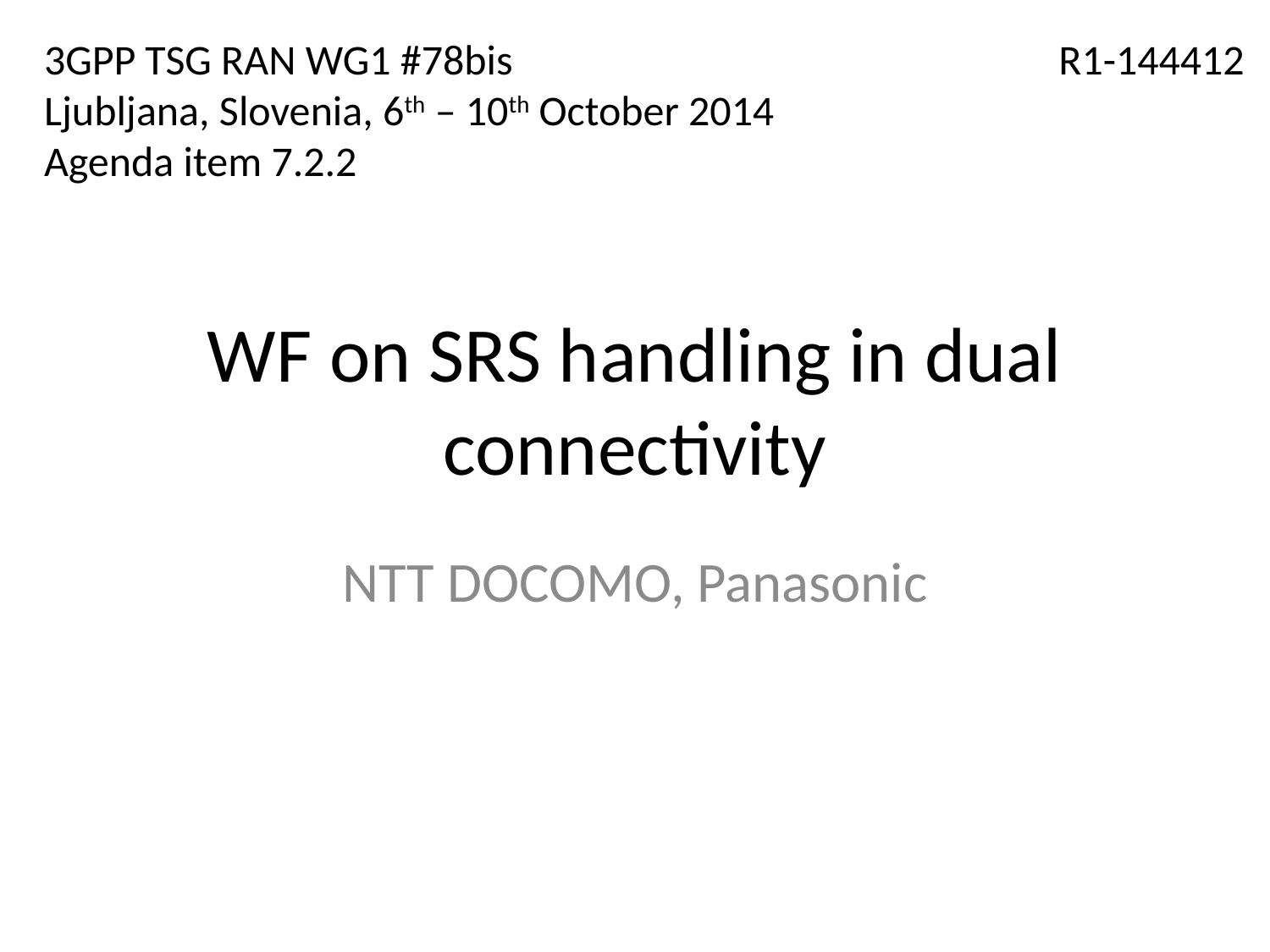

3GPP TSG RAN WG1 #78bis
Ljubljana, Slovenia, 6th – 10th October 2014
Agenda item 7.2.2
R1-144412
# WF on SRS handling in dual connectivity
NTT DOCOMO, Panasonic